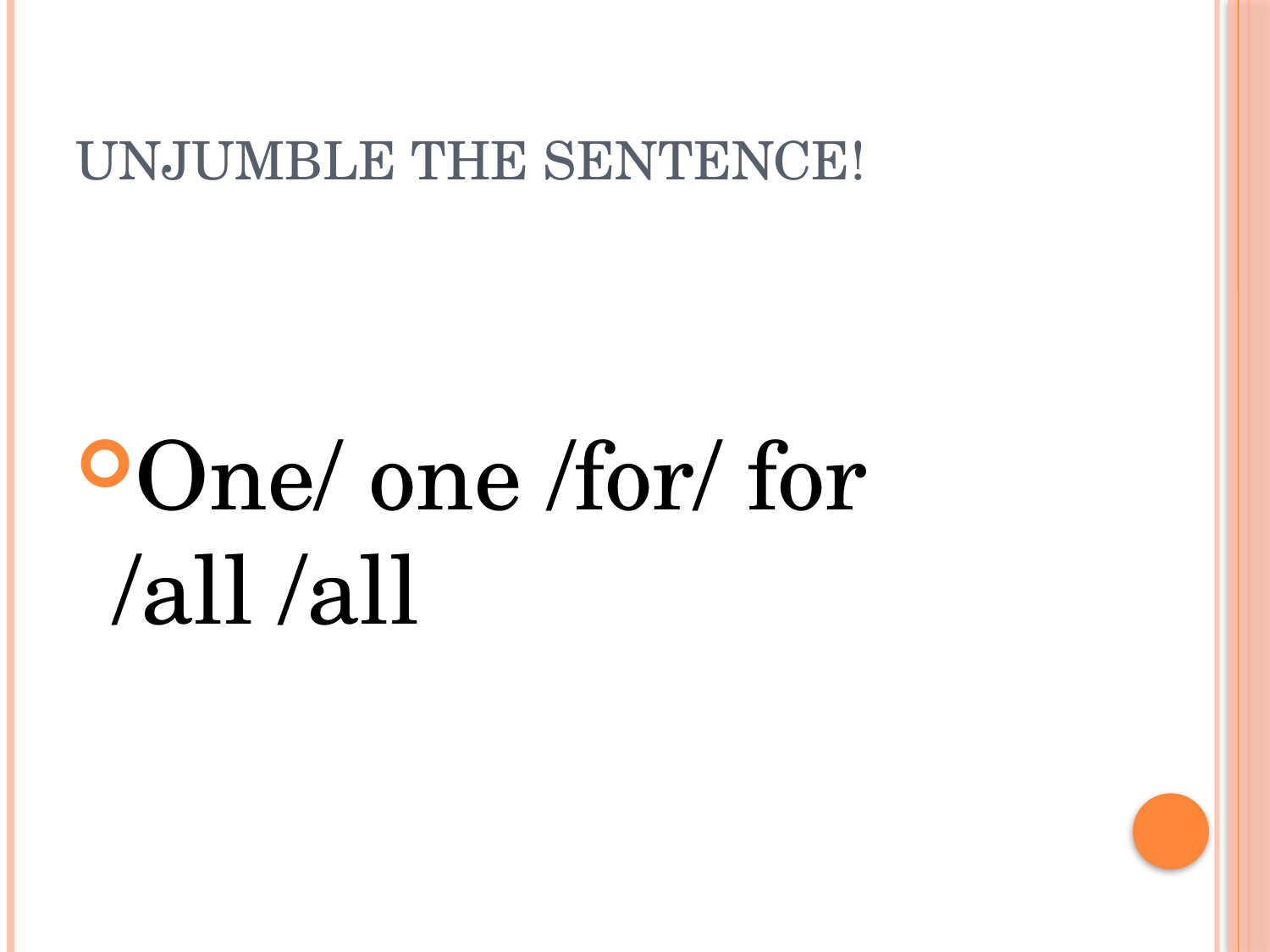

# Unjumble the sentence!

One/ one /for/ for /all /all